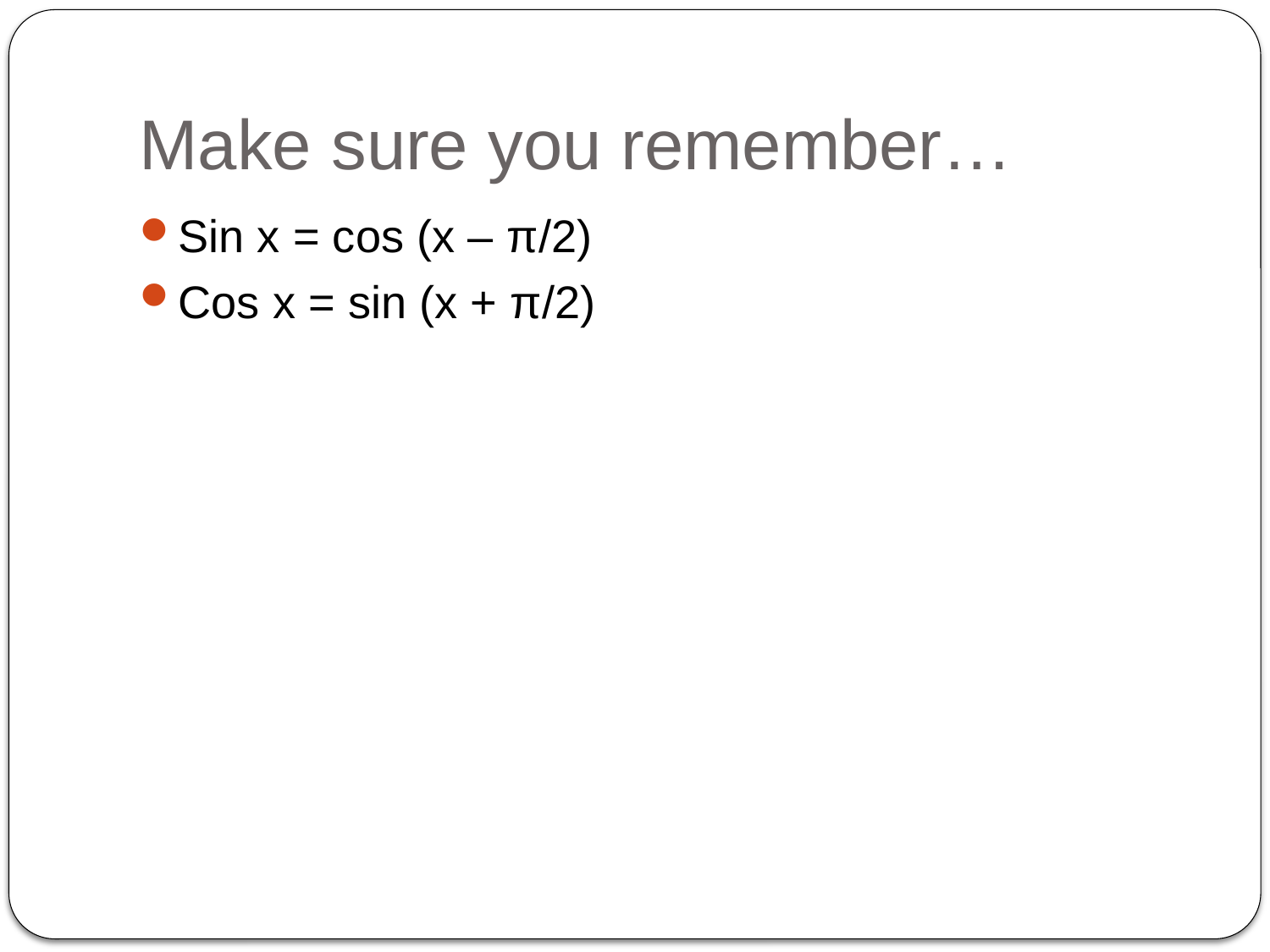

# Make sure you remember…
Sin x = cos (x – π/2)
Cos x = sin (x + π/2)